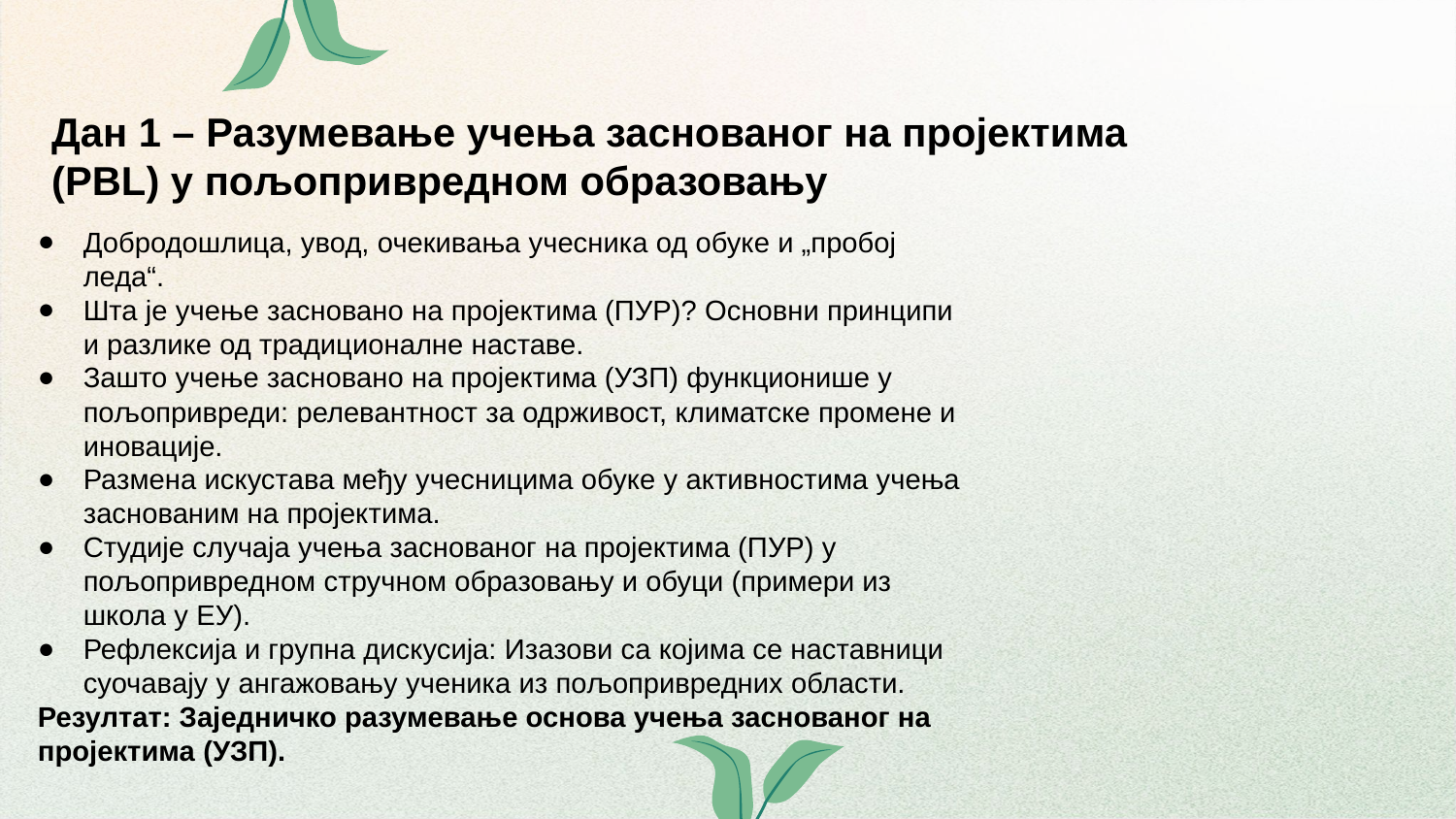

# Дан 1 – Разумевање учења заснованог на пројектима (PBL) у пољопривредном образовању

Добродошлица, увод, очекивања учесника од обуке и „пробој леда“.
Шта је учење засновано на пројектима (ПУР)? Основни принципи и разлике од традиционалне наставе.
Зашто учење засновано на пројектима (УЗП) функционише у пољопривреди: релевантност за одрживост, климатске промене и иновације.
Размена искустава међу учесницима обуке у активностима учења заснованим на пројектима.
Студије случаја учења заснованог на пројектима (ПУР) у пољопривредном стручном образовању и обуци (примери из школа у ЕУ).
Рефлексија и групна дискусија: Изазови са којима се наставници суочавају у ангажовању ученика из пољопривредних области.
Резултат: Заједничко разумевање основа учења заснованог на пројектима (УЗП).